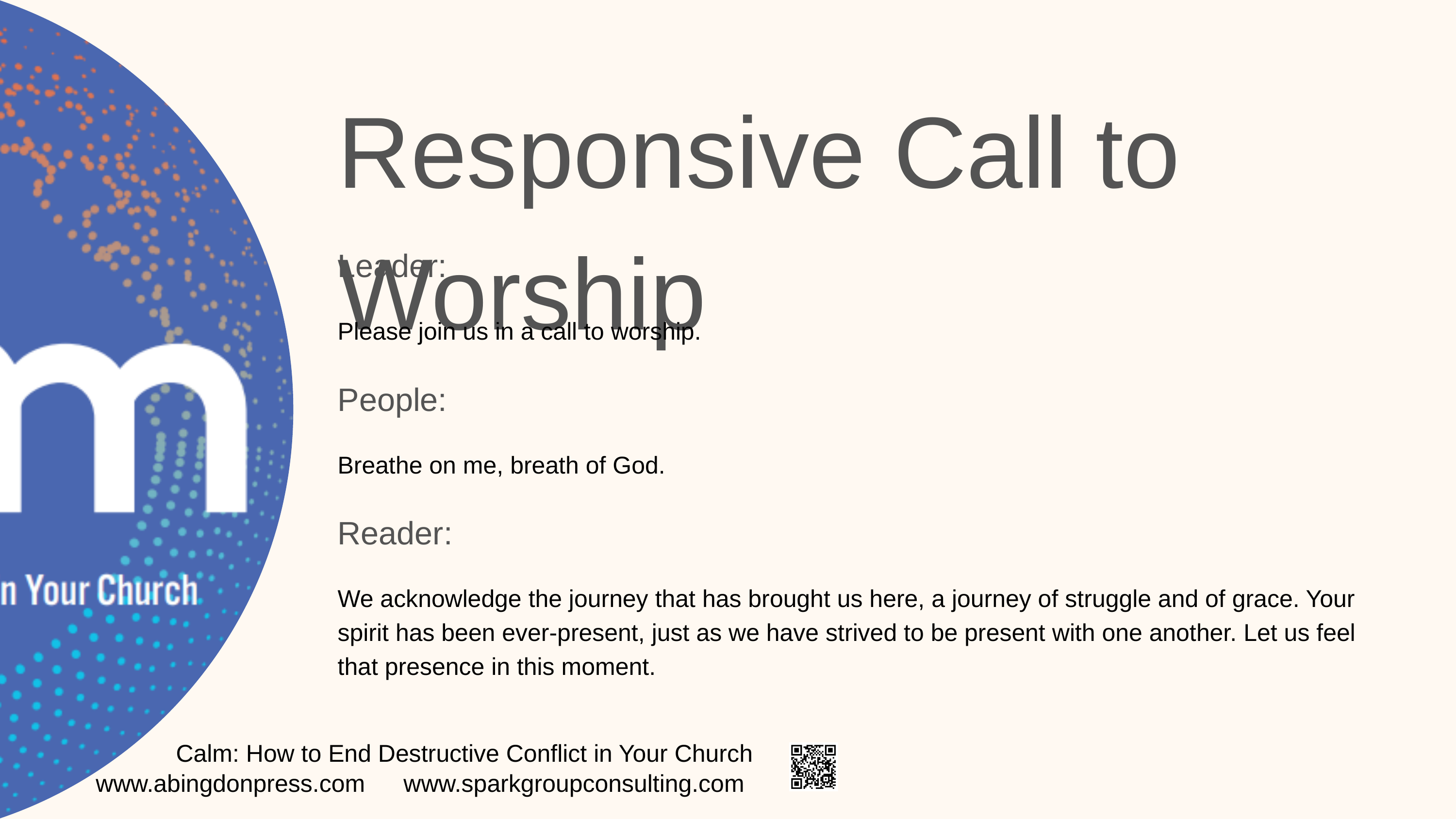

Responsive Call to Worship
Leader:
Please join us in a call to worship.
People:
Breathe on me, breath of God.
Reader:
We acknowledge the journey that has brought us here, a journey of struggle and of grace. Your spirit has been ever-present, just as we have strived to be present with one another. Let us feel that presence in this moment.
Calm: How to End Destructive Conflict in Your Church

www.abingdonpress.com
www.sparkgroupconsulting.com